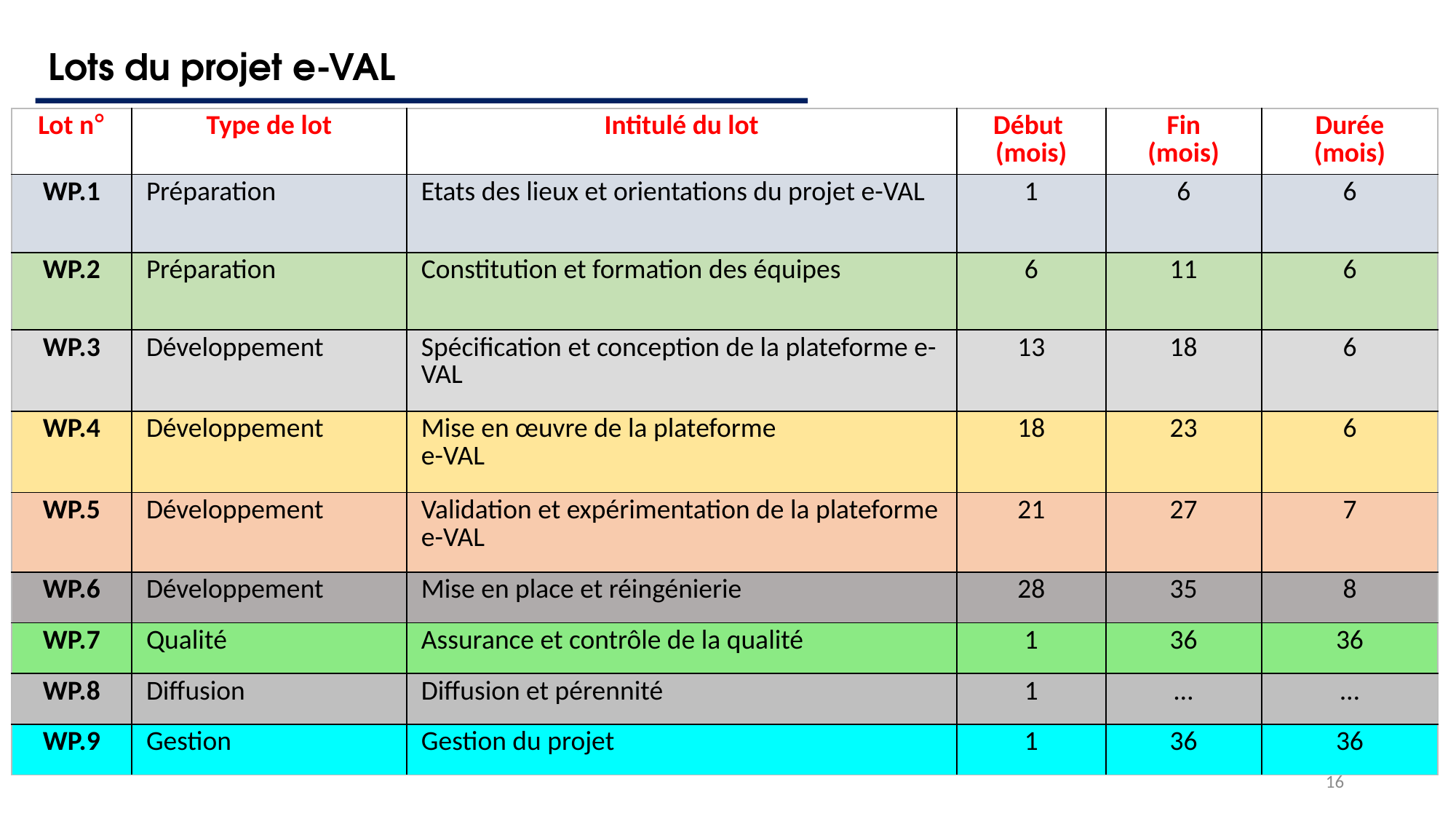

# Lots du projet e-VAL

| Lot n° | Type de lot | Intitulé du lot | Début (mois) | Fin (mois) | Durée (mois) |
| --- | --- | --- | --- | --- | --- |
| WP.1 | Préparation | Etats des lieux et orientations du projet e-VAL | 1 | 6 | 6 |
| WP.2 | Préparation | Constitution et formation des équipes | 6 | 11 | 6 |
| WP.3 | Développement | Spécification et conception de la plateforme e-VAL | 13 | 18 | 6 |
| WP.4 | Développement | Mise en œuvre de la plateforme e-VAL | 18 | 23 | 6 |
| WP.5 | Développement | Validation et expérimentation de la plateforme e-VAL | 21 | 27 | 7 |
| WP.6 | Développement | Mise en place et réingénierie | 28 | 35 | 8 |
| WP.7 | Qualité | Assurance et contrôle de la qualité | 1 | 36 | 36 |
| WP.8 | Diffusion | Diffusion et pérennité | 1 | … | … |
| WP.9 | Gestion | Gestion du projet | 1 | 36 | 36 |
16